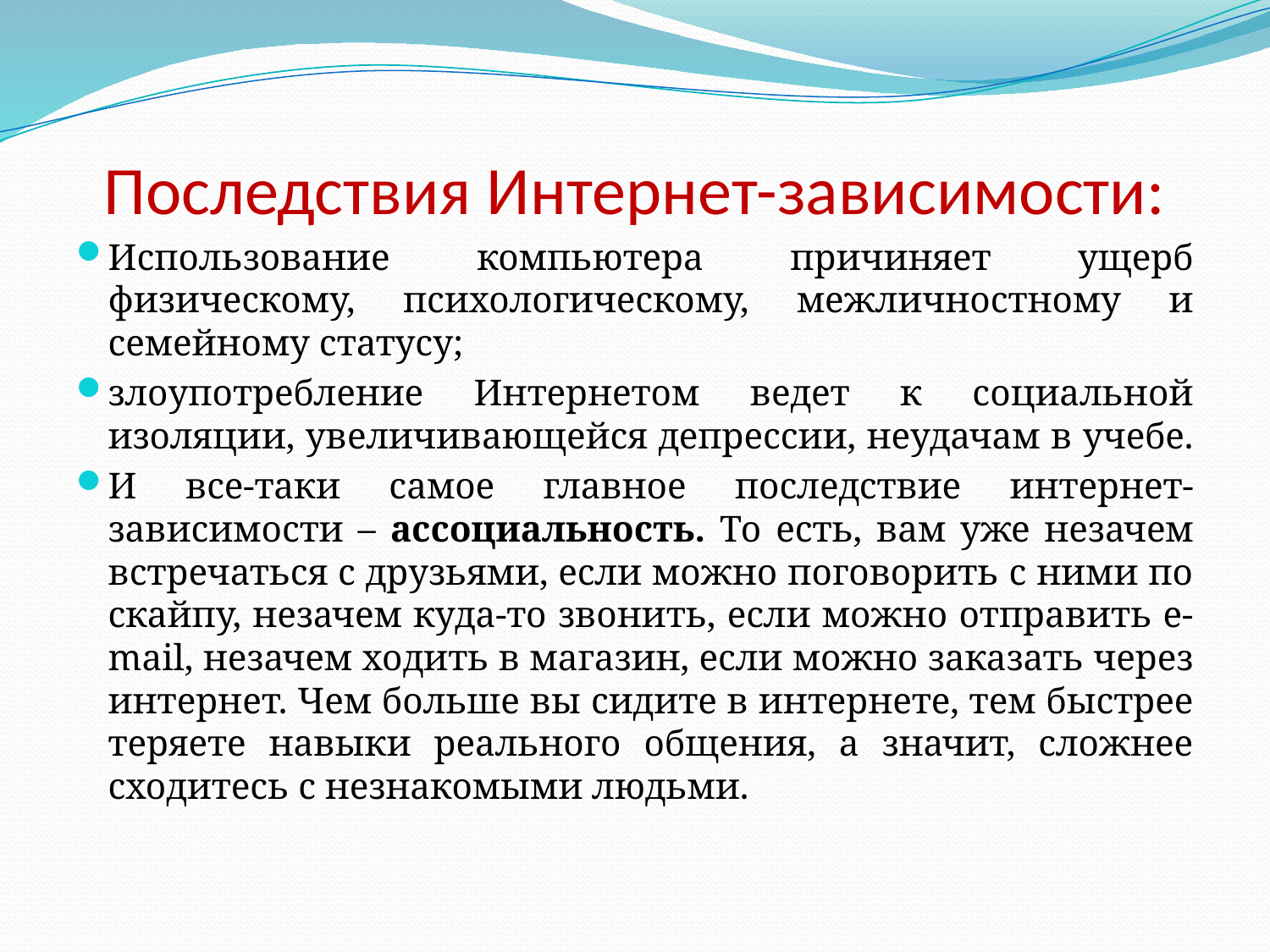

# Последствия Интернет-зависимости:
Использование компьютера причиняет ущерб физическому, психологическому, межличностному и семейному статусу;
злоупотребление Интернетом ведет к социальной изоляции, увеличивающейся депрессии, неудачам в учебе.
И все-таки самое главное последствие интернет-зависимости – ассоциальность. То есть, вам уже незачем встречаться с друзьями, если можно поговорить с ними по скайпу, незачем куда-то звонить, если можно отправить e-mail, незачем ходить в магазин, если можно заказать через интернет. Чем больше вы сидите в интернете, тем быстрее теряете навыки реального общения, а значит, сложнее сходитесь с незнакомыми людьми.